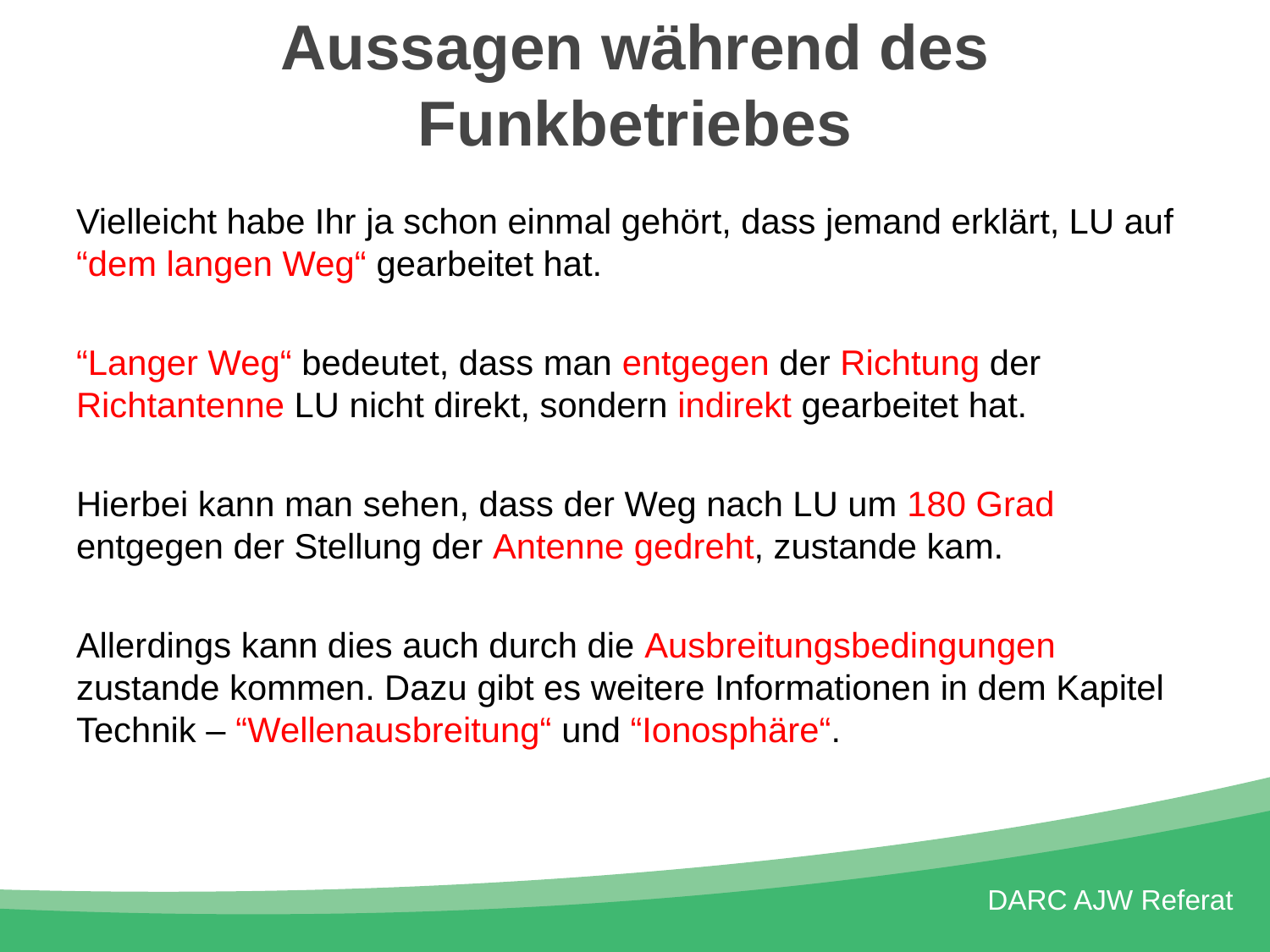

# Aussagen während des Funkbetriebes
Vielleicht habe Ihr ja schon einmal gehört, dass jemand erklärt, LU auf “dem langen Weg“ gearbeitet hat.

“Langer Weg“ bedeutet, dass man entgegen der Richtung der Richtantenne LU nicht direkt, sondern indirekt gearbeitet hat.

Hierbei kann man sehen, dass der Weg nach LU um 180 Grad entgegen der Stellung der Antenne gedreht, zustande kam.

Allerdings kann dies auch durch die Ausbreitungsbedingungen zustande kommen. Dazu gibt es weitere Informationen in dem Kapitel Technik – “Wellenausbreitung“ und “Ionosphäre“.